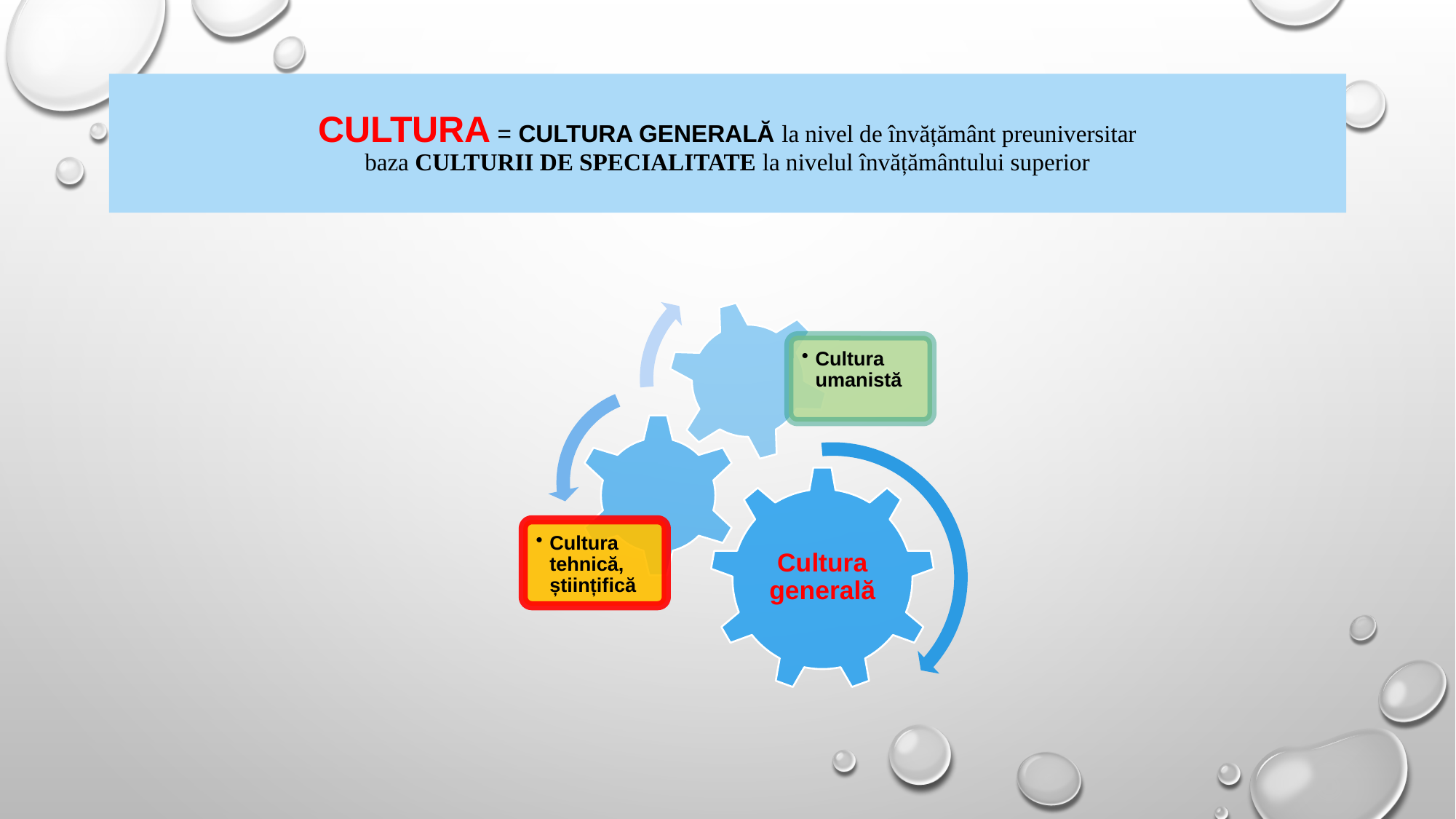

# Cultura = cultura generală la nivel de învățământ preuniversitar baza CULTURII DE SPECIALITATE la nivelul învățământului superior
Cultura generală

Cultura tehnică, științifică

Cultura umanistă